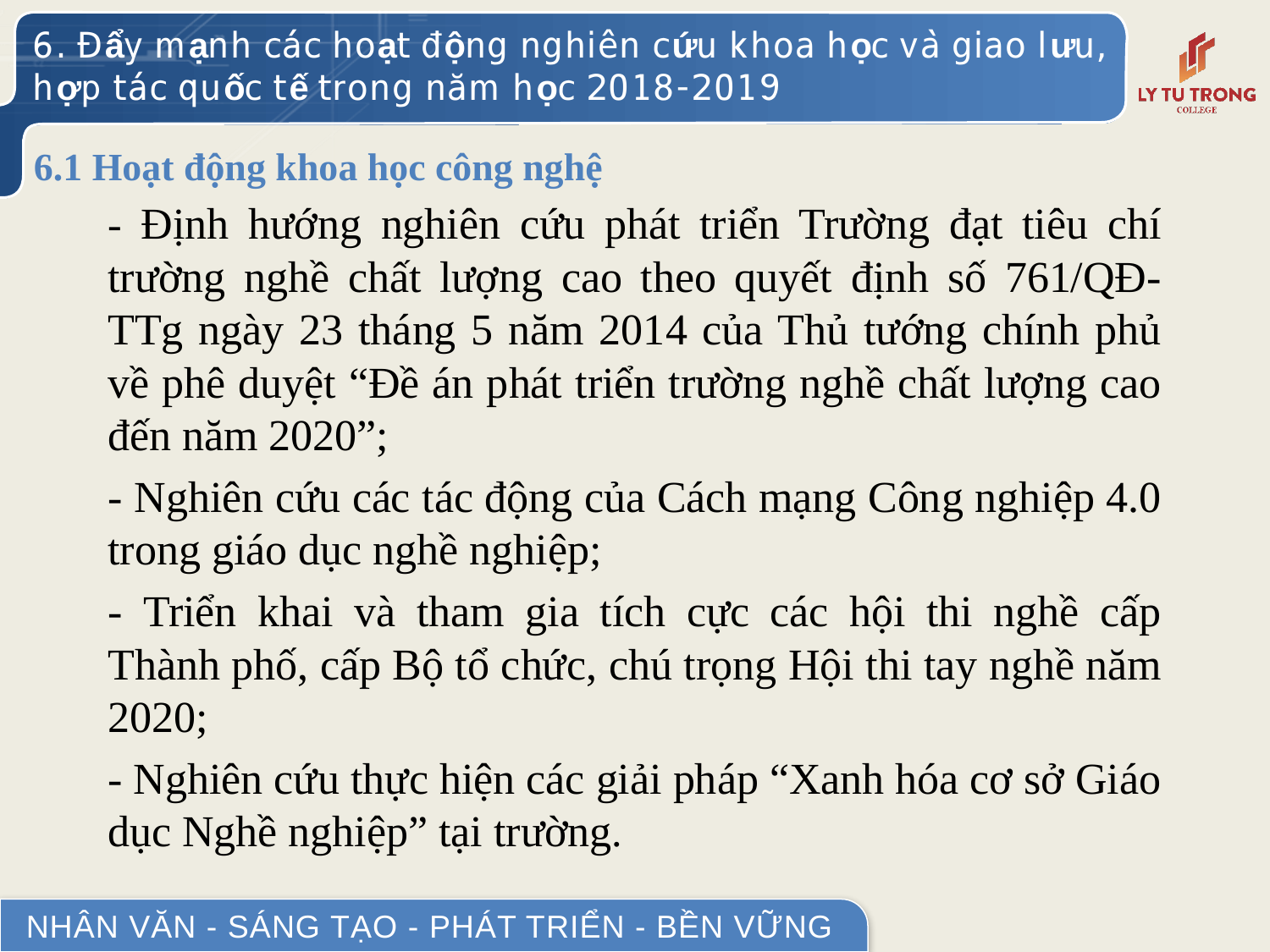

6. Đẩy mạnh các hoạt động nghiên cứu khoa học và giao lưu, hợp tác quốc tế trong năm học 2018-2019
# 6.1 Hoạt động khoa học công nghệ
- Định hướng nghiên cứu phát triển Trường đạt tiêu chí trường nghề chất lượng cao theo quyết định số 761/QĐ-TTg ngày 23 tháng 5 năm 2014 của Thủ tướng chính phủ về phê duyệt “Đề án phát triển trường nghề chất lượng cao đến năm 2020”;
- Nghiên cứu các tác động của Cách mạng Công nghiệp 4.0 trong giáo dục nghề nghiệp;
- Triển khai và tham gia tích cực các hội thi nghề cấp Thành phố, cấp Bộ tổ chức, chú trọng Hội thi tay nghề năm 2020;
- Nghiên cứu thực hiện các giải pháp “Xanh hóa cơ sở Giáo dục Nghề nghiệp” tại trường.